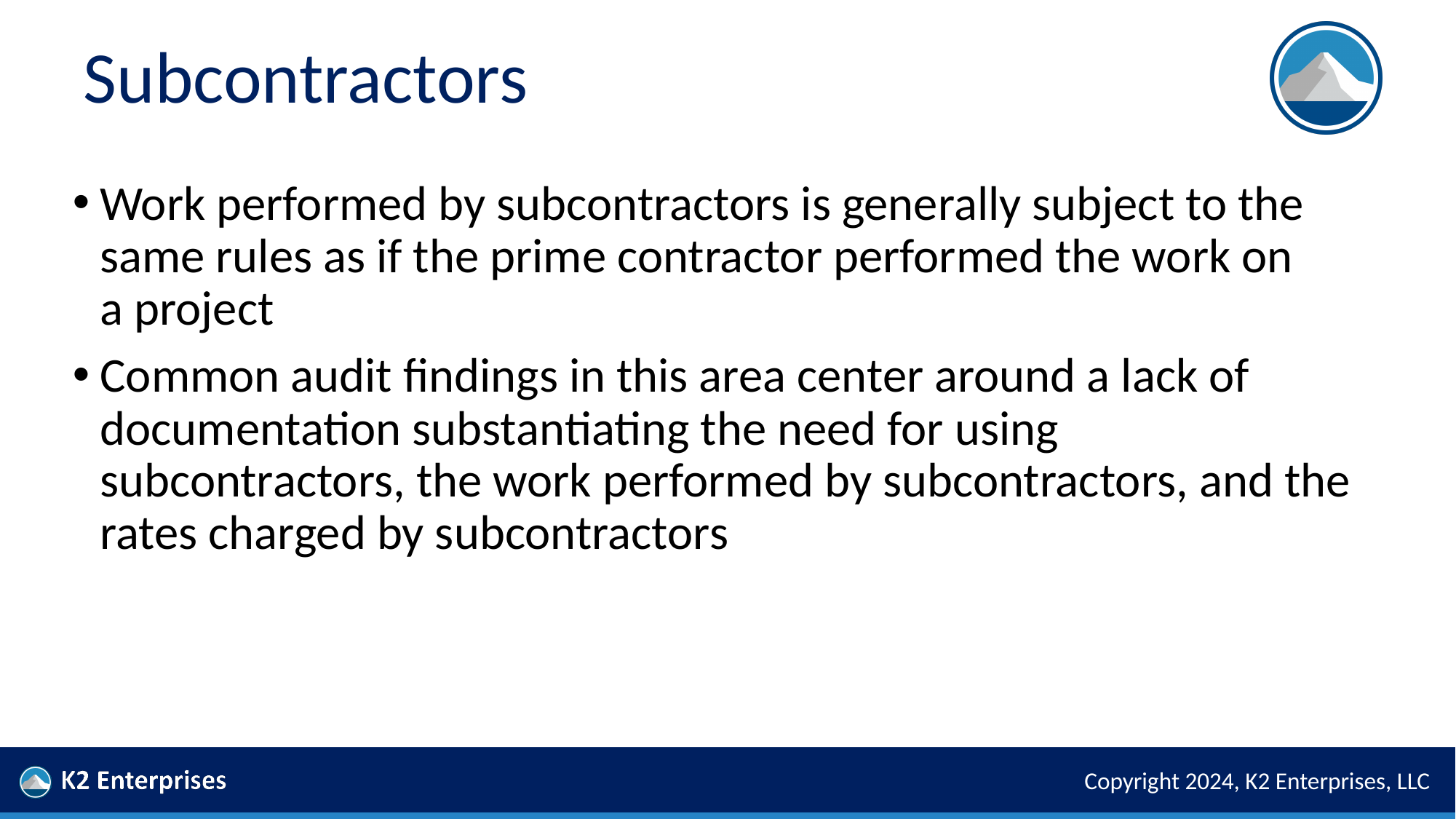

# Subcontractors
Work performed by subcontractors is generally subject to the same rules as if the prime contractor performed the work on
a project
Common audit findings in this area center around a lack of documentation substantiating the need for using subcontractors, the work performed by subcontractors, and the rates charged by subcontractors